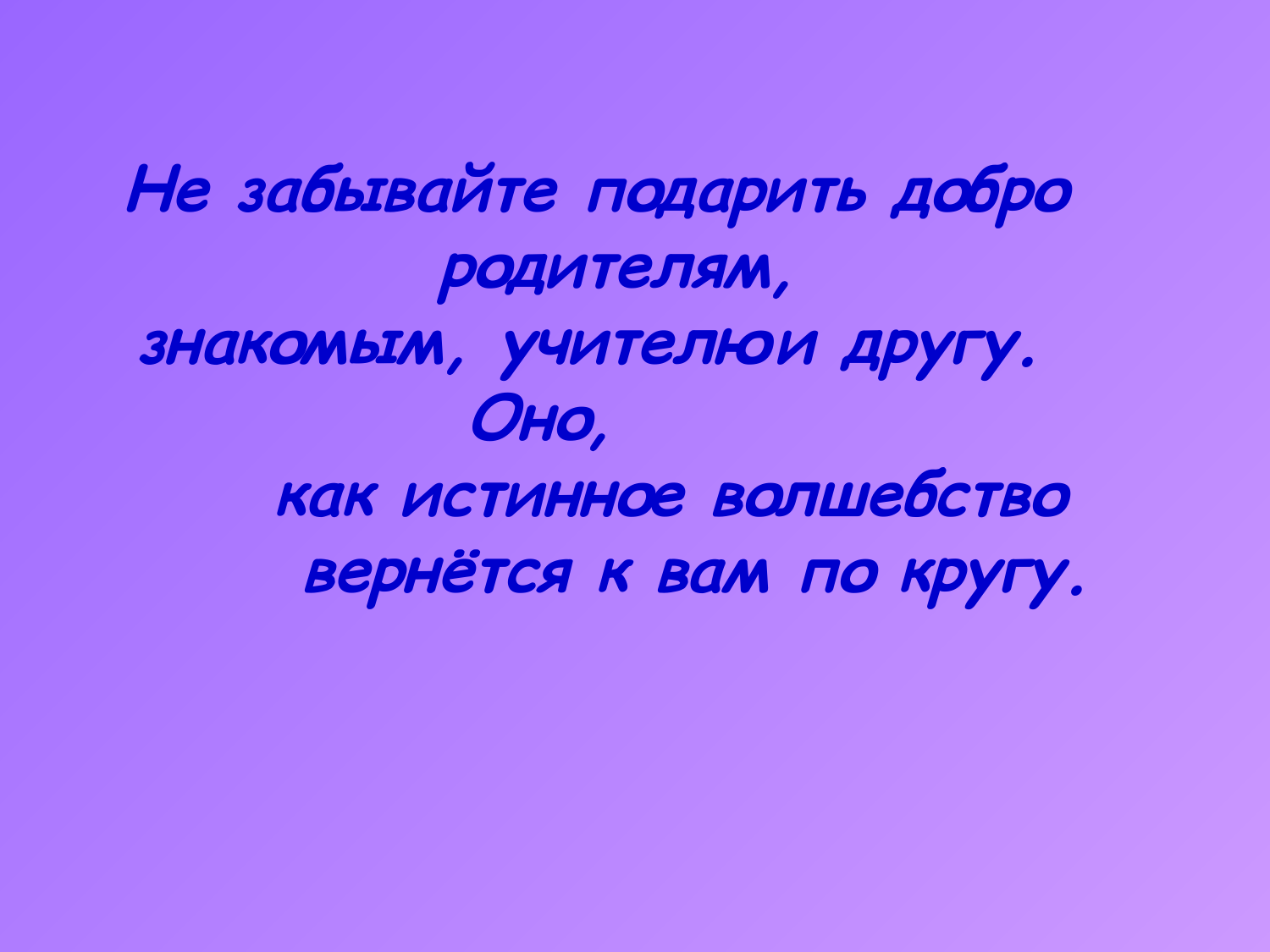

Не забывайте подарить добро
            родителям,
 знакомым, учителю и другу.
             Оно,
      как истинное волшебство
       вернётся к вам по кругу.